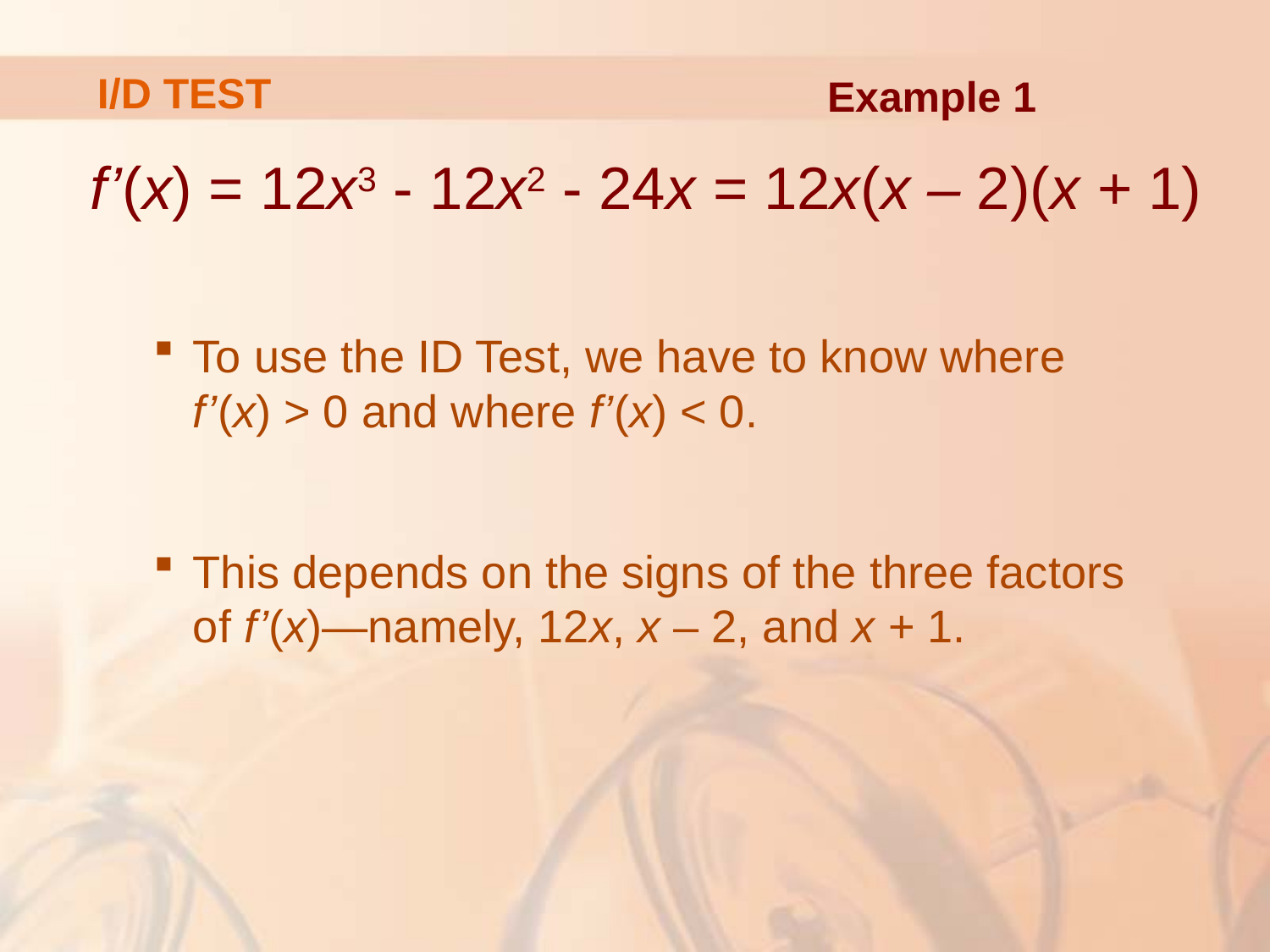

# I/D TEST
Example 1
f’(x) = 12x3 - 12x2 - 24x = 12x(x – 2)(x + 1)

To use the ID Test, we have to know where
f’(x) > 0 and where f’(x) < 0.

This depends on the signs of the three factors
of f’(x)—namely, 12x, x – 2, and x + 1.